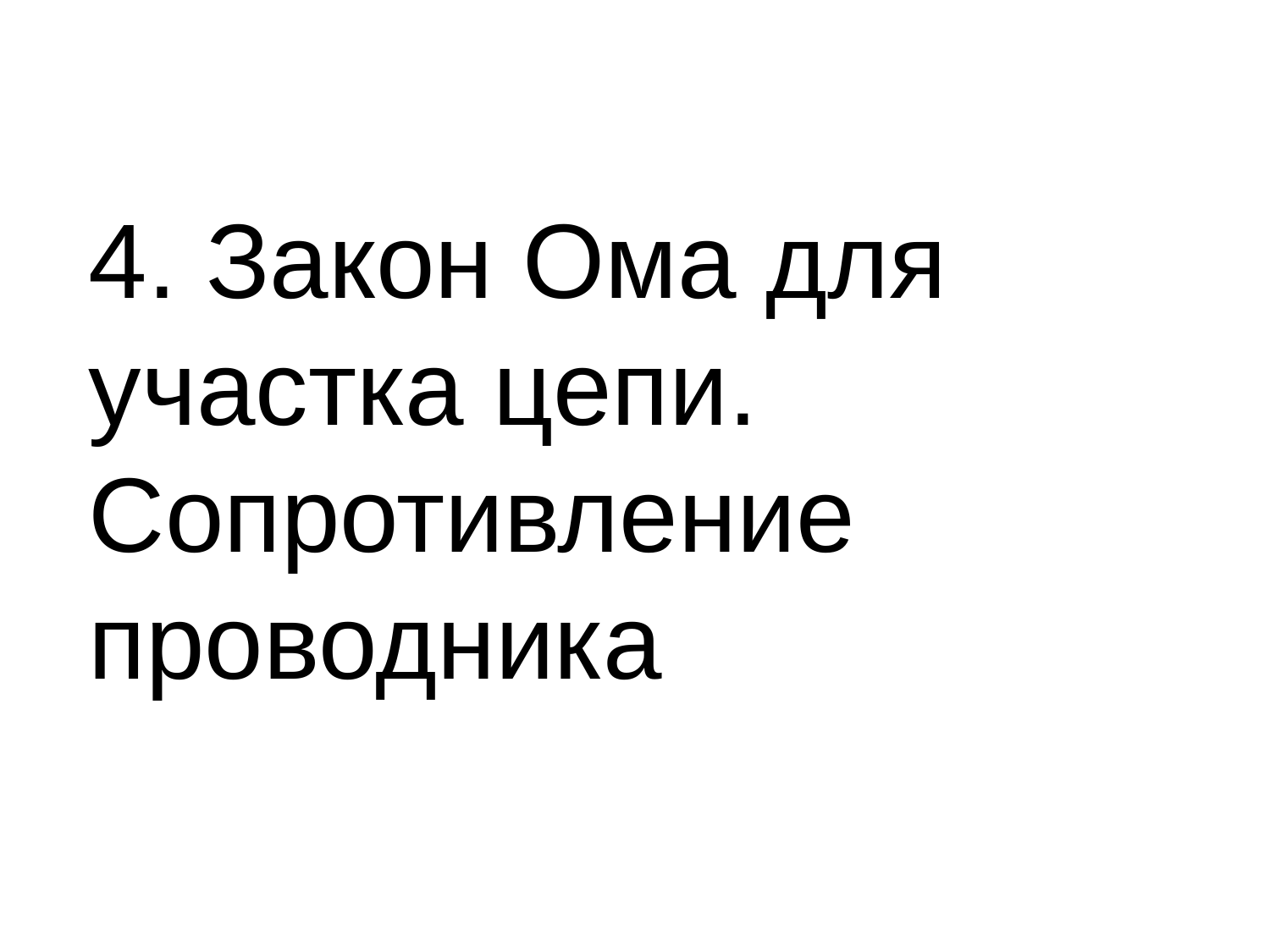

4. Закон Ома для участка цепи. Сопротивление проводника